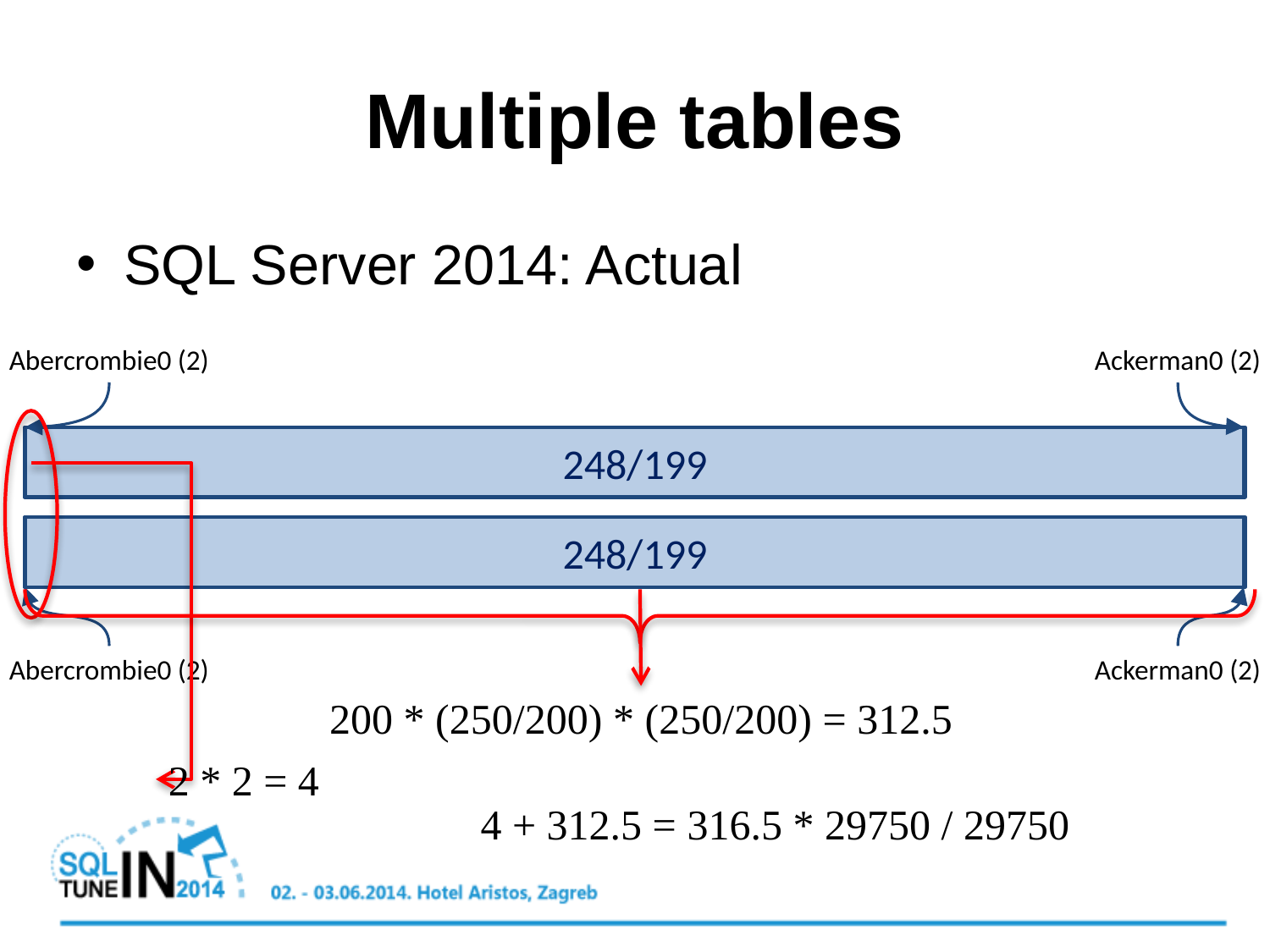

# Multiple tables
SQL Server 2014: Actual
Abercrombie0 (2)
Ackerman0 (2)

248/199

248/199

Abercrombie0 (2)
Ackerman0 (2)
200 * (250/200) * (250/200) = 312.5
2 * 2 = 4
4 + 312.5 = 316.5 * 29750 / 29750